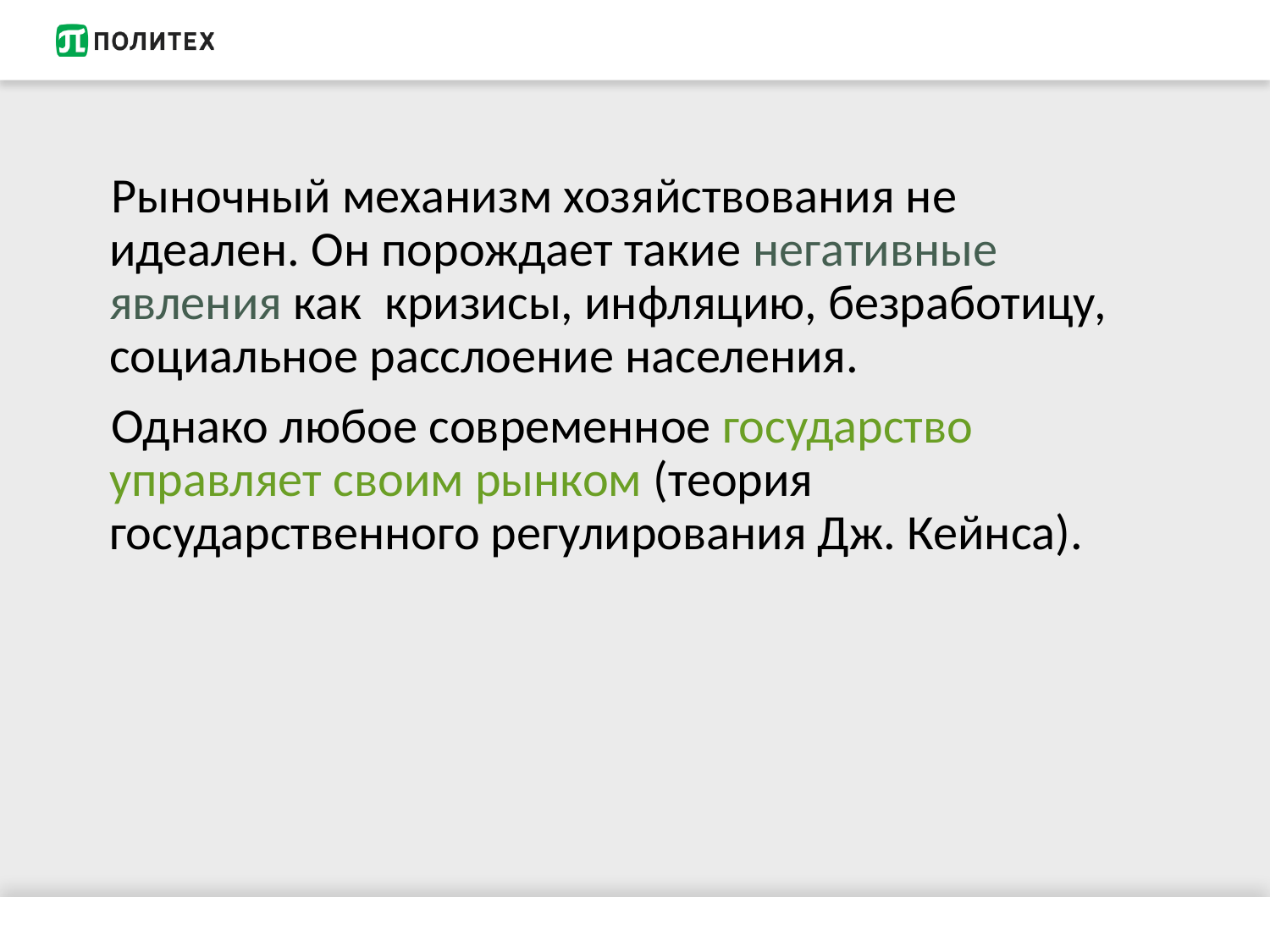

Рыночный механизм хозяйствования не идеален. Он порождает такие негативные явления как  кризисы, инфляцию, безработицу, социальное расслоение населения.
   Однако любое современное государство управляет своим рынком (теория государственного регулирования Дж. Кейнса).